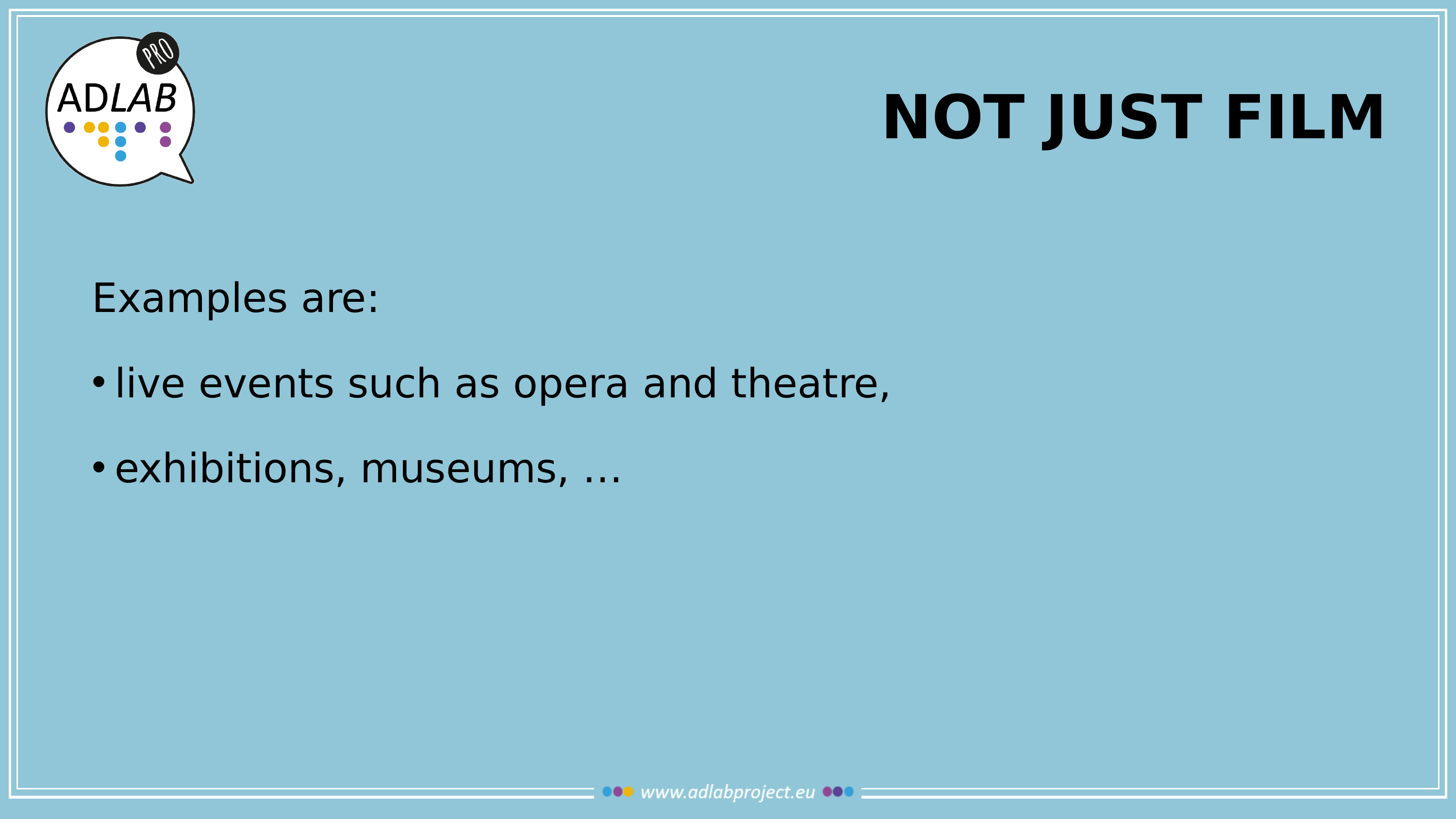

# NOT JUST FILM
Examples are:
live events such as opera and theatre,
exhibitions, museums, …